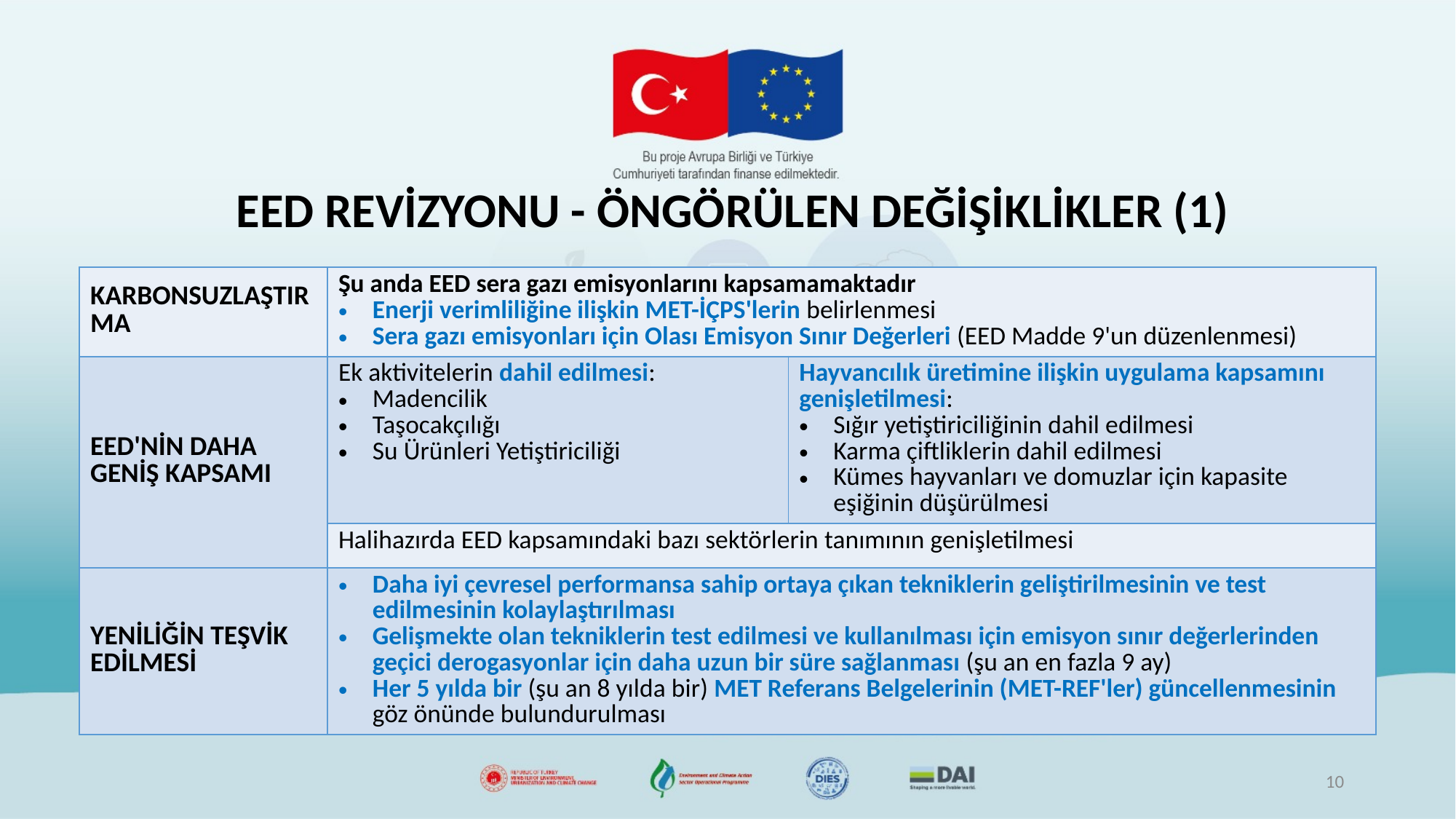

# EED REVİZYONU - ÖNGÖRÜLEN DEĞİŞİKLİKLER (1)
| KARBONSUZLAŞTIRMA | Şu anda EED sera gazı emisyonlarını kapsamamaktadır Enerji verimliliğine ilişkin MET-İÇPS'lerin belirlenmesi Sera gazı emisyonları için Olası Emisyon Sınır Değerleri (EED Madde 9'un düzenlenmesi) |  |
| --- | --- | --- |
| EED'NİN DAHA GENİŞ KAPSAMI | Ek aktivitelerin dahil edilmesi: Madencilik Taşocakçılığı Su Ürünleri Yetiştiriciliği | Hayvancılık üretimine ilişkin uygulama kapsamını genişletilmesi: Sığır yetiştiriciliğinin dahil edilmesi Karma çiftliklerin dahil edilmesi Kümes hayvanları ve domuzlar için kapasite eşiğinin düşürülmesi |
|  | Halihazırda EED kapsamındaki bazı sektörlerin tanımının genişletilmesi |  |
| YENİLİĞİN TEŞVİK EDİLMESİ | Daha iyi çevresel performansa sahip ortaya çıkan tekniklerin geliştirilmesinin ve test edilmesinin kolaylaştırılması Gelişmekte olan tekniklerin test edilmesi ve kullanılması için emisyon sınır değerlerinden geçici derogasyonlar için daha uzun bir süre sağlanması (şu an en fazla 9 ay) Her 5 yılda bir (şu an 8 yılda bir) MET Referans Belgelerinin (MET-REF'ler) güncellenmesinin göz önünde bulundurulması |  |

10